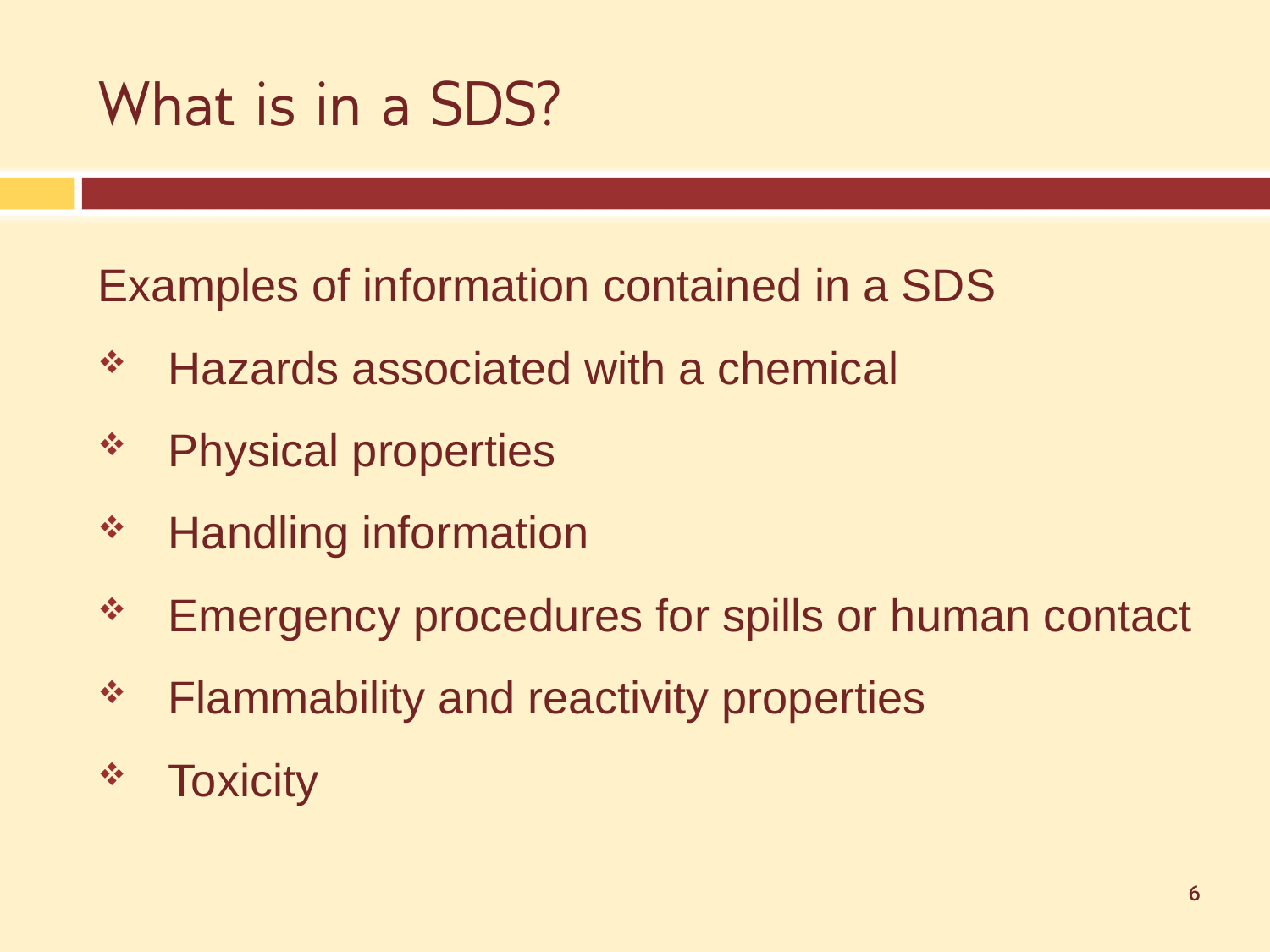

# What is in a SDS?
Examples of information contained in a SDS
Hazards associated with a chemical
Physical properties
Handling information
Emergency procedures for spills or human contact
Flammability and reactivity properties
Toxicity